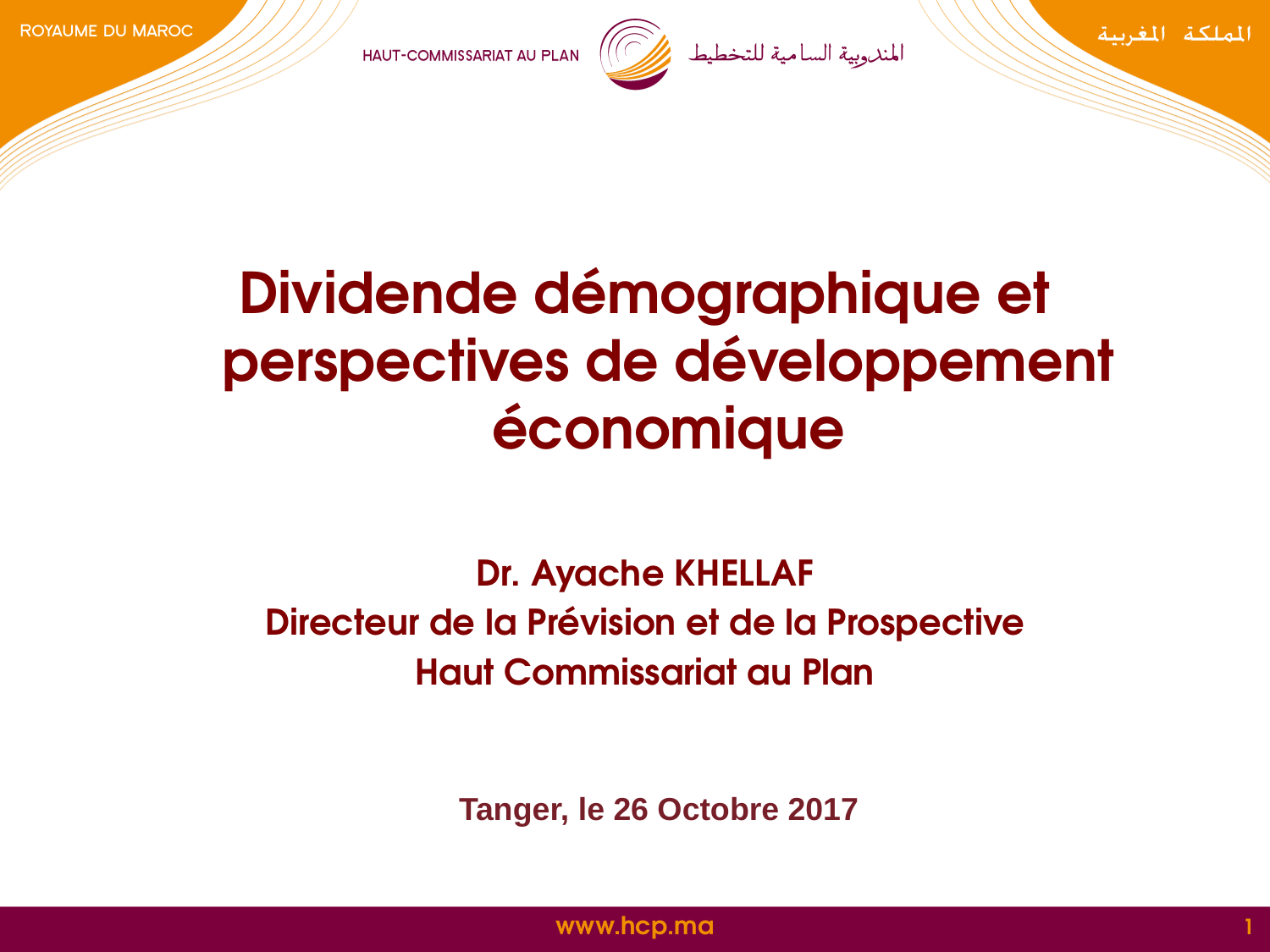

Dividende démographique et perspectives de développement économique

Dr. Ayache KHELLAF
Directeur de la Prévision et de la Prospective
Haut Commissariat au Plan

  Tanger, le 26 Octobre 2017

1